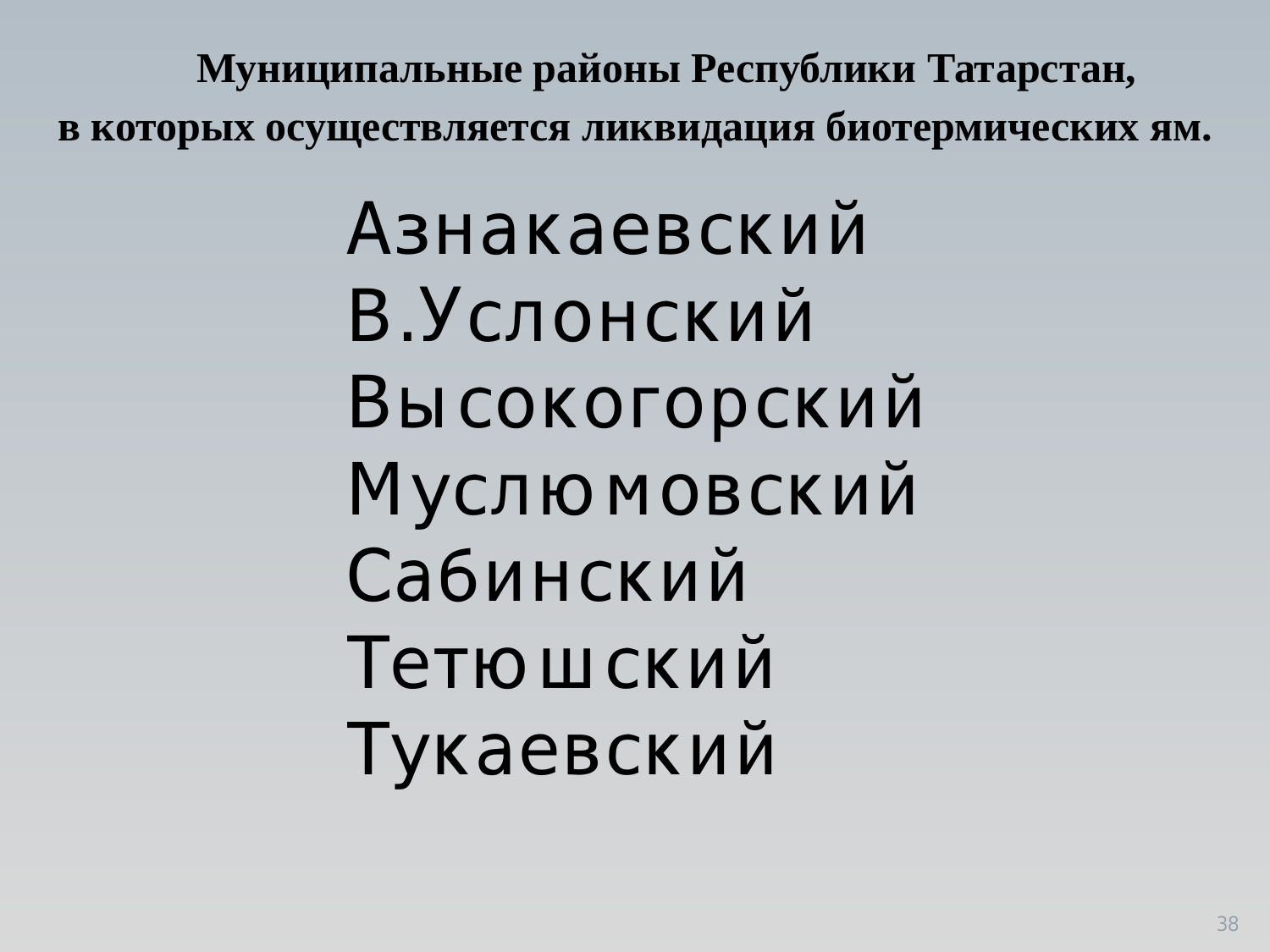

# Муниципальные районы Республики Татарстан, в которых осуществляется ликвидация биотермических ям.
Азнакаевский
В.Услонский
Высокогорский
Муслюмовский
Сабинский
Тетюшский
Тукаевский
38